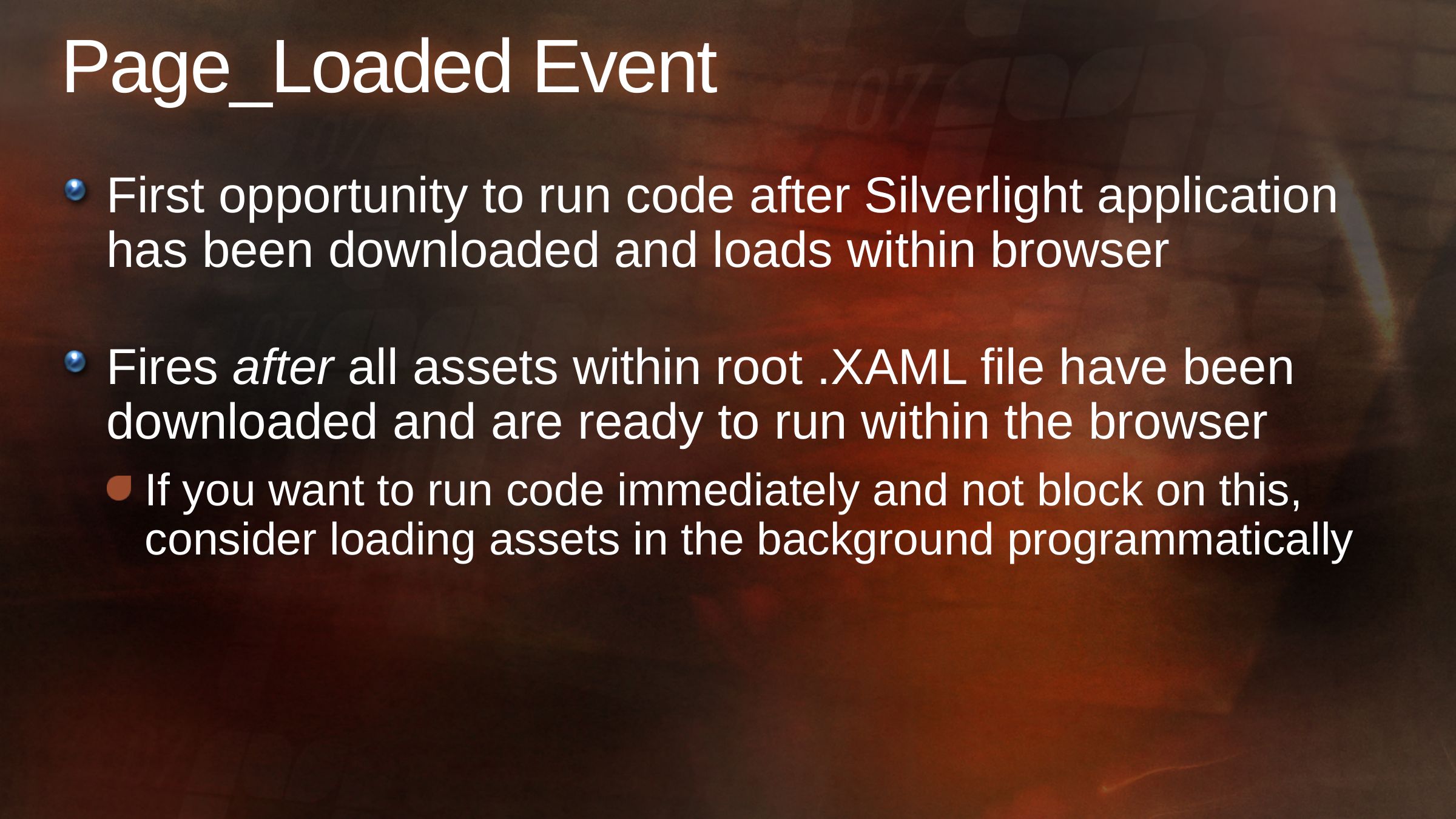

# Page_Loaded Event
First opportunity to run code after Silverlight application has been downloaded and loads within browser

Fires after all assets within root .XAML file have been downloaded and are ready to run within the browser
If you want to run code immediately and not block on this, consider loading assets in the background programmatically